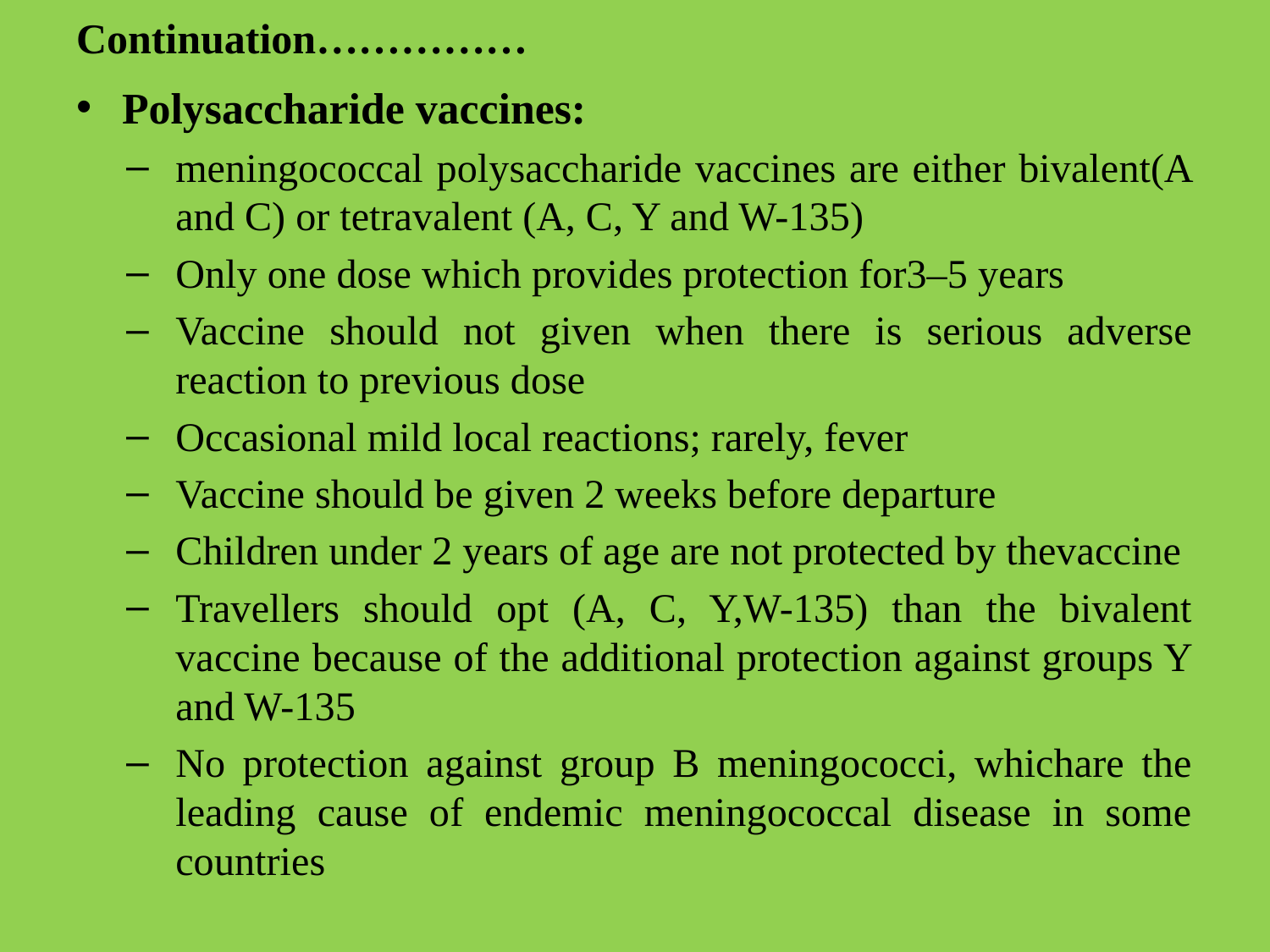

# Continuation……………
Polysaccharide vaccines:
meningococcal polysaccharide vaccines are either bivalent(A and C) or tetravalent (A, C, Y and W-135)
Only one dose which provides protection for3–5 years
Vaccine should not given when there is serious adverse reaction to previous dose
Occasional mild local reactions; rarely, fever
Vaccine should be given 2 weeks before departure
Children under 2 years of age are not protected by thevaccine
Travellers should opt (A, C, Y,W-135) than the bivalent vaccine because of the additional protection against groups Y and W-135
No protection against group B meningococci, whichare the leading cause of endemic meningococcal disease in some countries